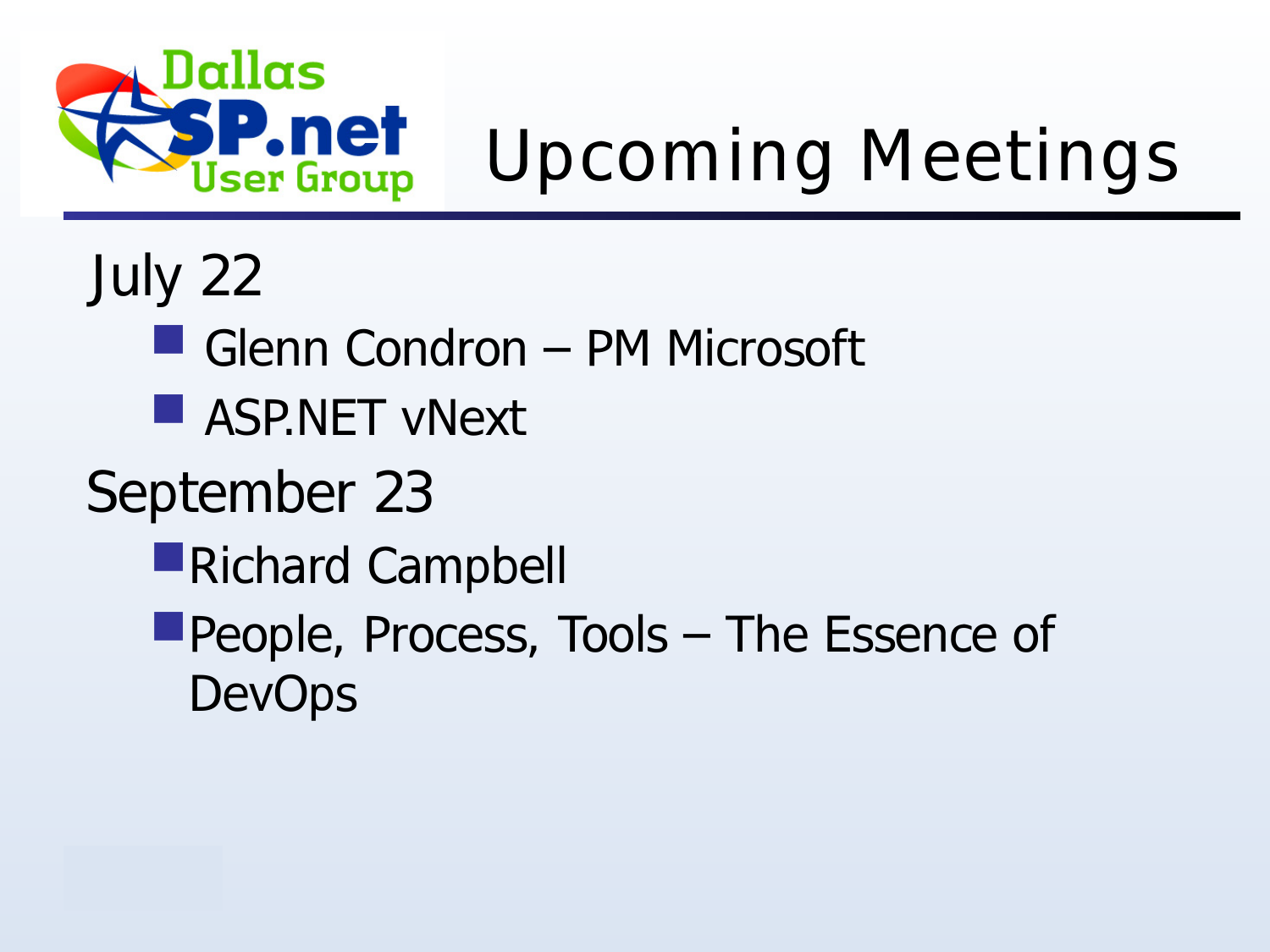

# Upcoming Meetings
July 22
 Glenn Condron – PM Microsoft
 ASP.NET vNext
September 23
Richard Campbell
People, Process, Tools – The Essence of DevOps